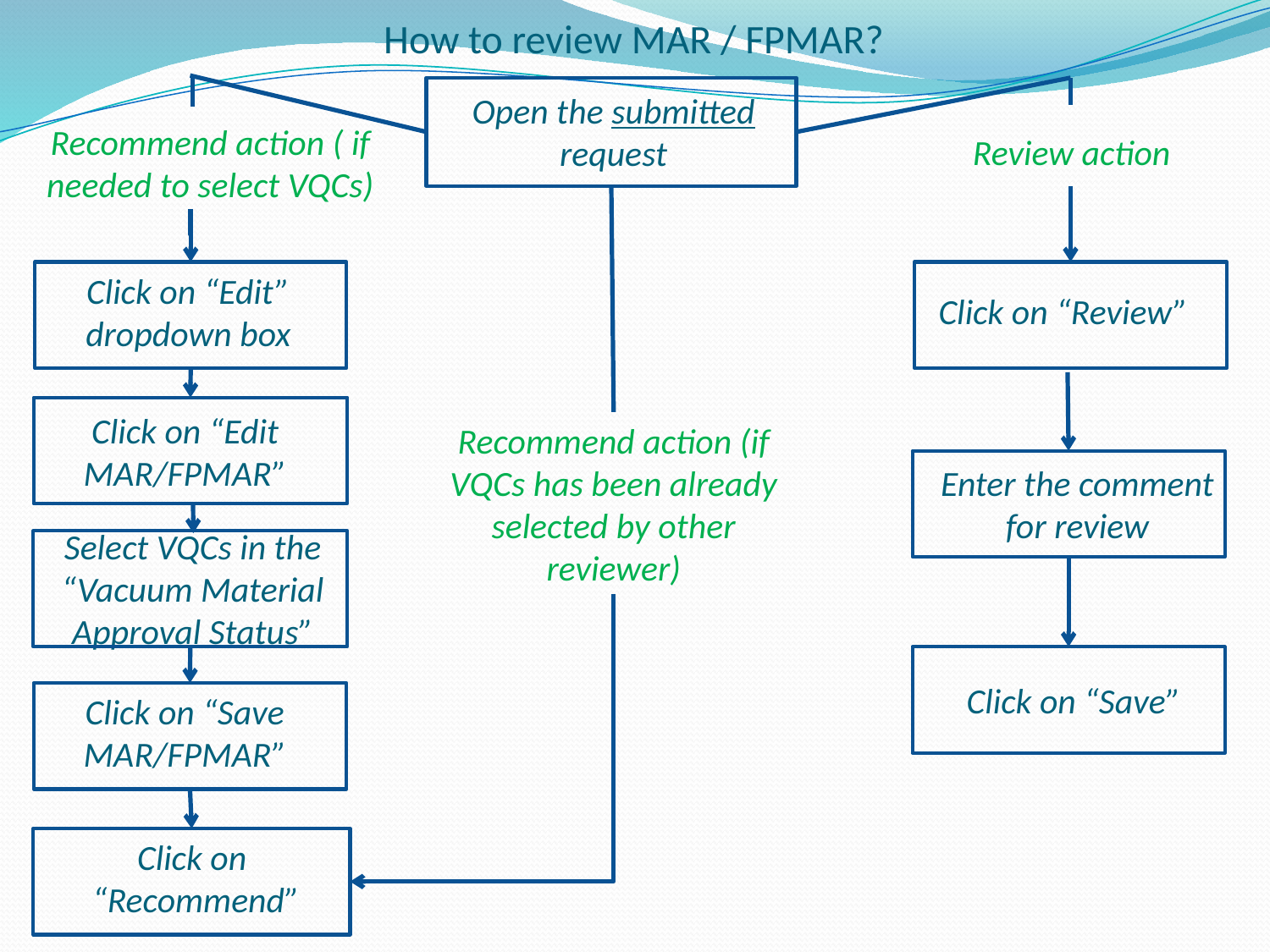

# How to review MAR / FPMAR?

Open the submitted request
Recommend action ( if needed to select VQCs)
Review action

Click on “Edit” dropdown box
Click on “Review”

Click on “Edit MAR/FPMAR”
Recommend action (if VQCs has been already selected by other reviewer)

Enter the comment
 for review
Select VQCs in the “Vacuum Material Approval Status”

Click on “Save”
Click on “Save MAR/FPMAR”

Click on
 “Recommend”